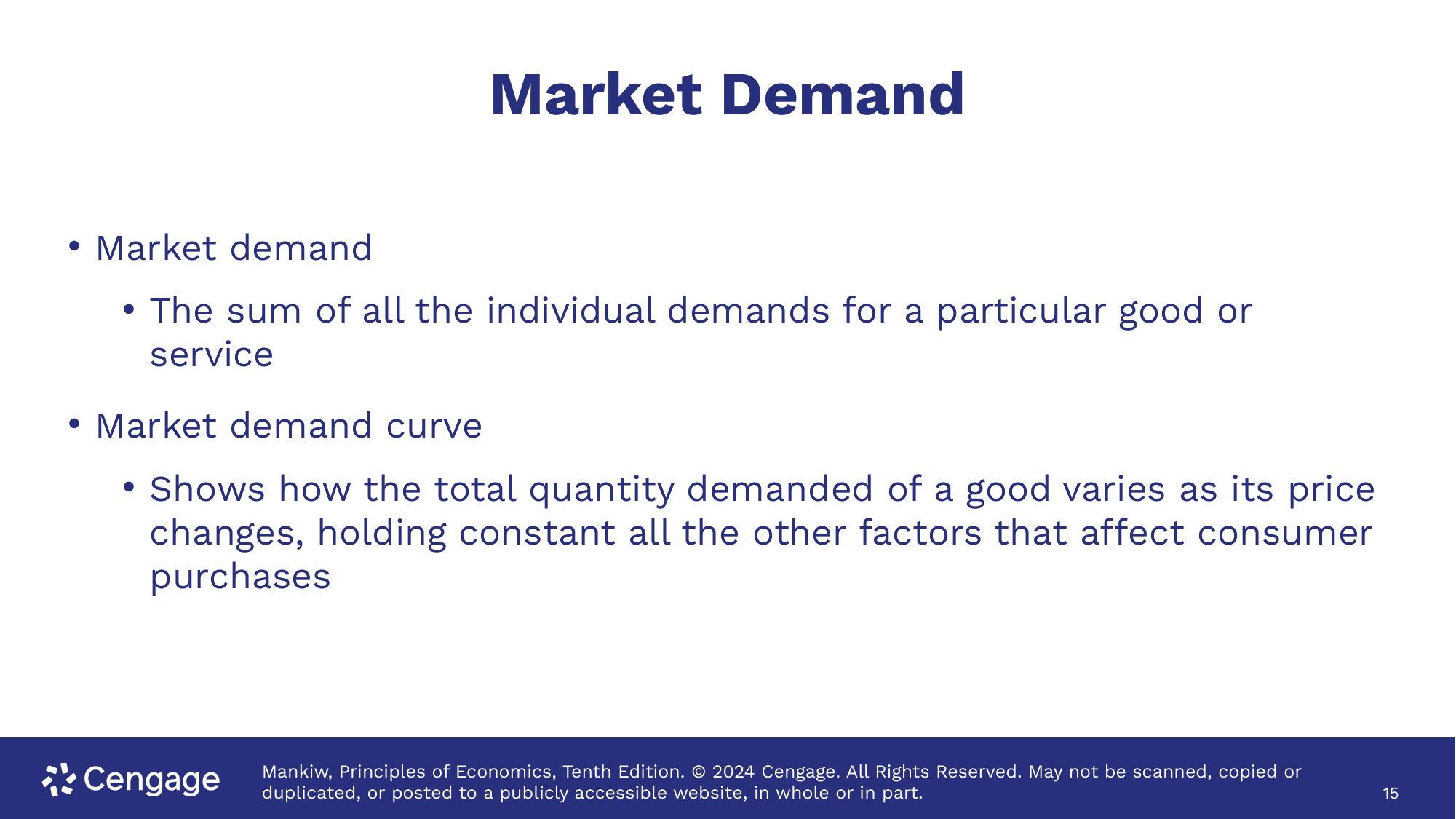

# Market Demand
Market demand
The sum of all the individual demands for a particular good or service
Market demand curve
Shows how the total quantity demanded of a good varies as its price changes, holding constant all the other factors that affect consumer purchases